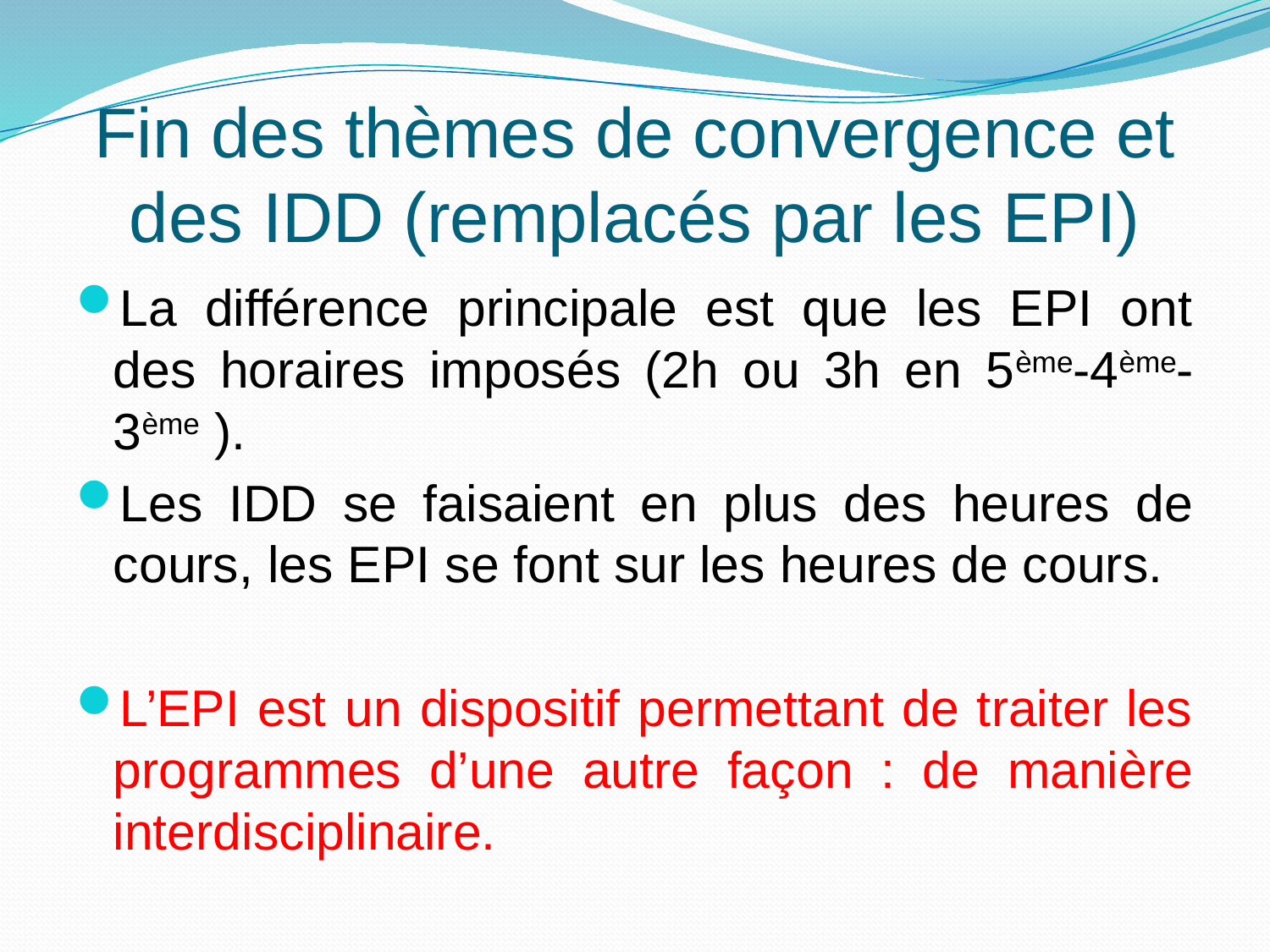

# Fin des thèmes de convergence et des IDD (remplacés par les EPI)
La différence principale est que les EPI ont des horaires imposés (2h ou 3h en 5ème-4ème-3ème ).
Les IDD se faisaient en plus des heures de cours, les EPI se font sur les heures de cours.

L’EPI est un dispositif permettant de traiter les programmes d’une autre façon : de manière interdisciplinaire.